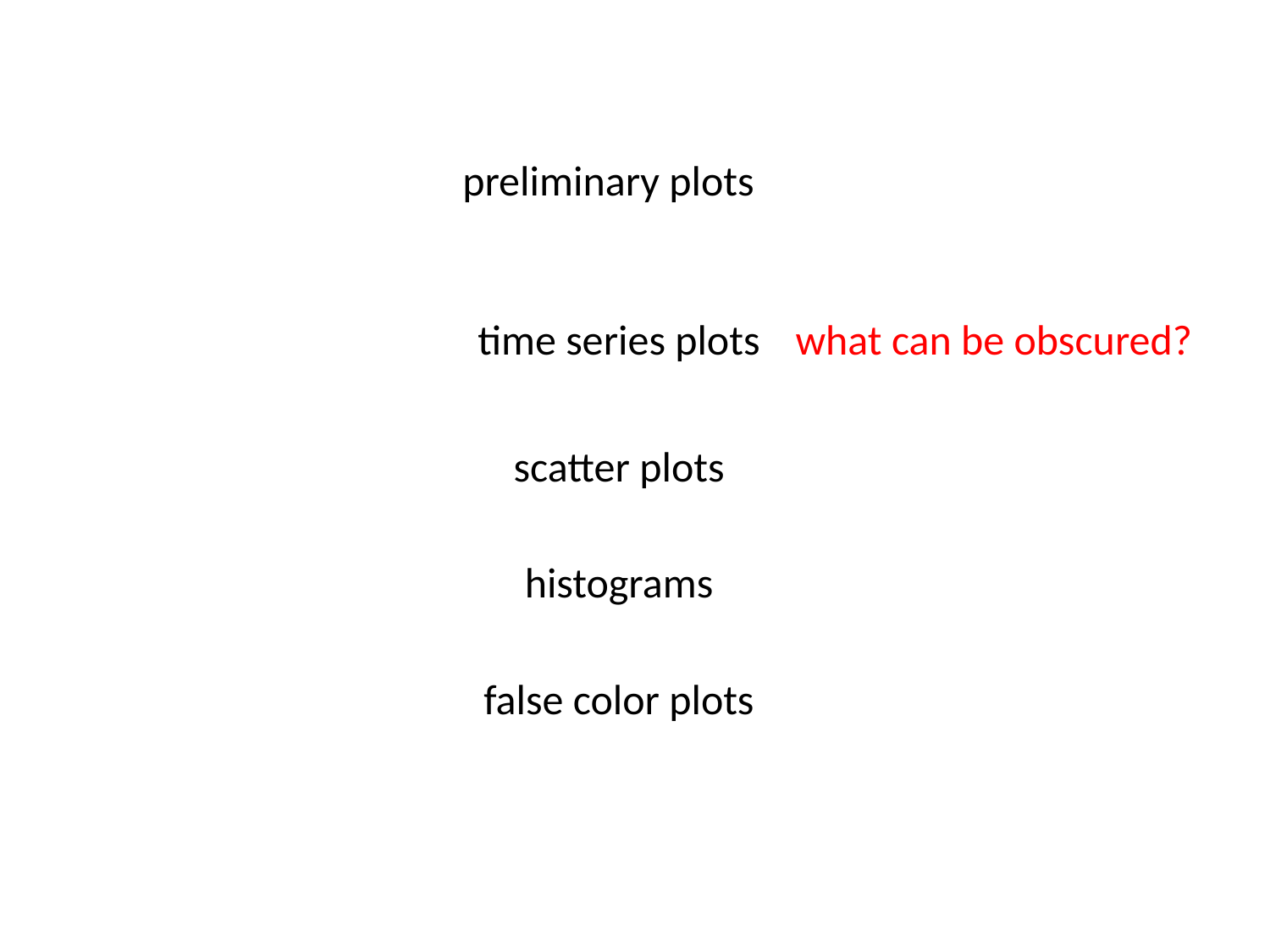

preliminary plots
time series plots
what can be obscured?
scatter plots
histograms
false color plots